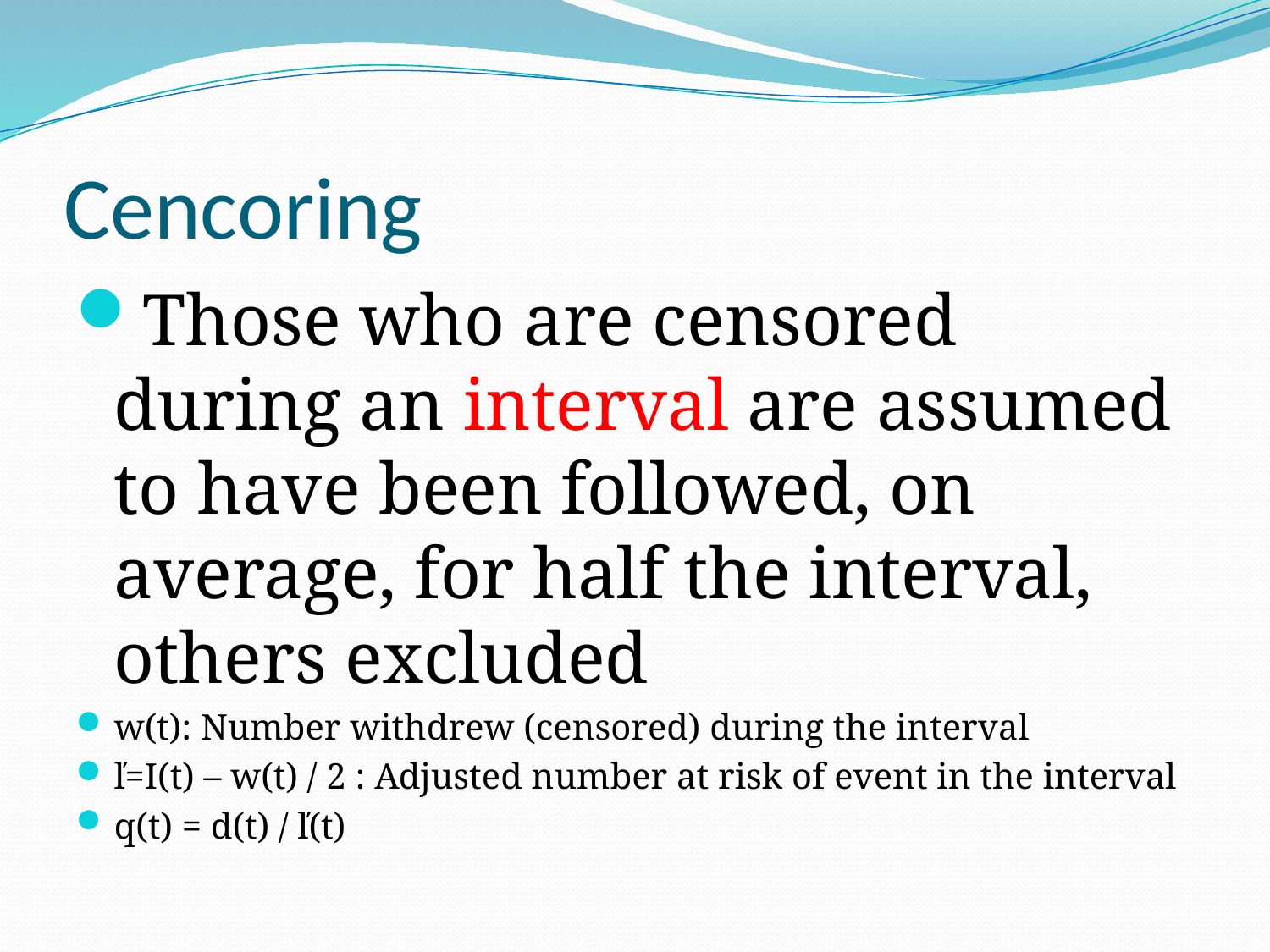

# Cencoring
Those who are censored during an interval are assumed to have been followed, on average, for half the interval, others excluded
w(t): Number withdrew (censored) during the interval
ľ=I(t) – w(t) / 2 : Adjusted number at risk of event in the interval
q(t) = d(t) / ľ(t)